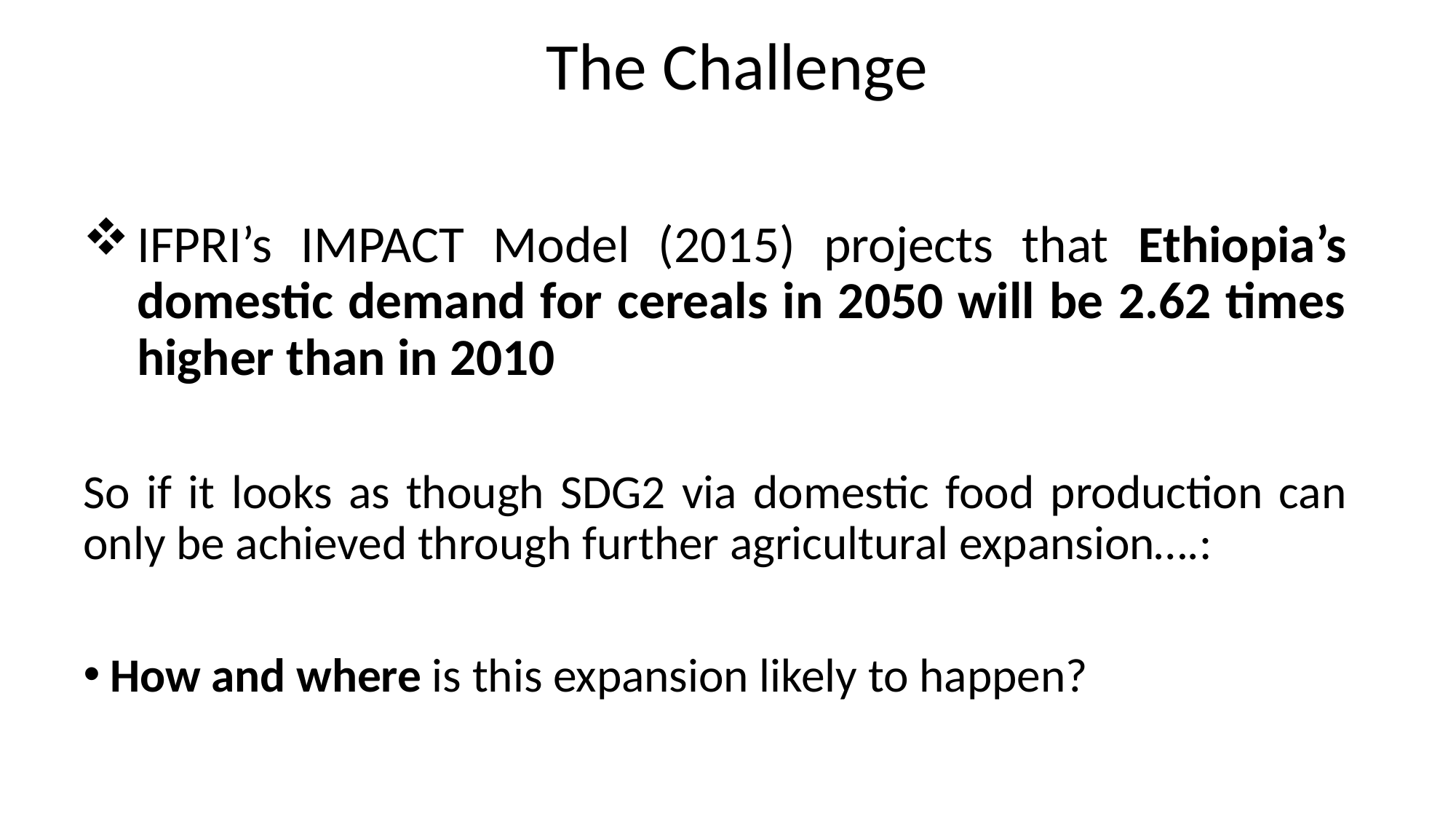

The Challenge

IFPRI’s IMPACT Model (2015) projects that Ethiopia’s domestic demand for cereals in 2050 will be 2.62 times higher than in 2010

So if it looks as though SDG2 via domestic food production can only be achieved through further agricultural expansion….:

How and where is this expansion likely to happen?